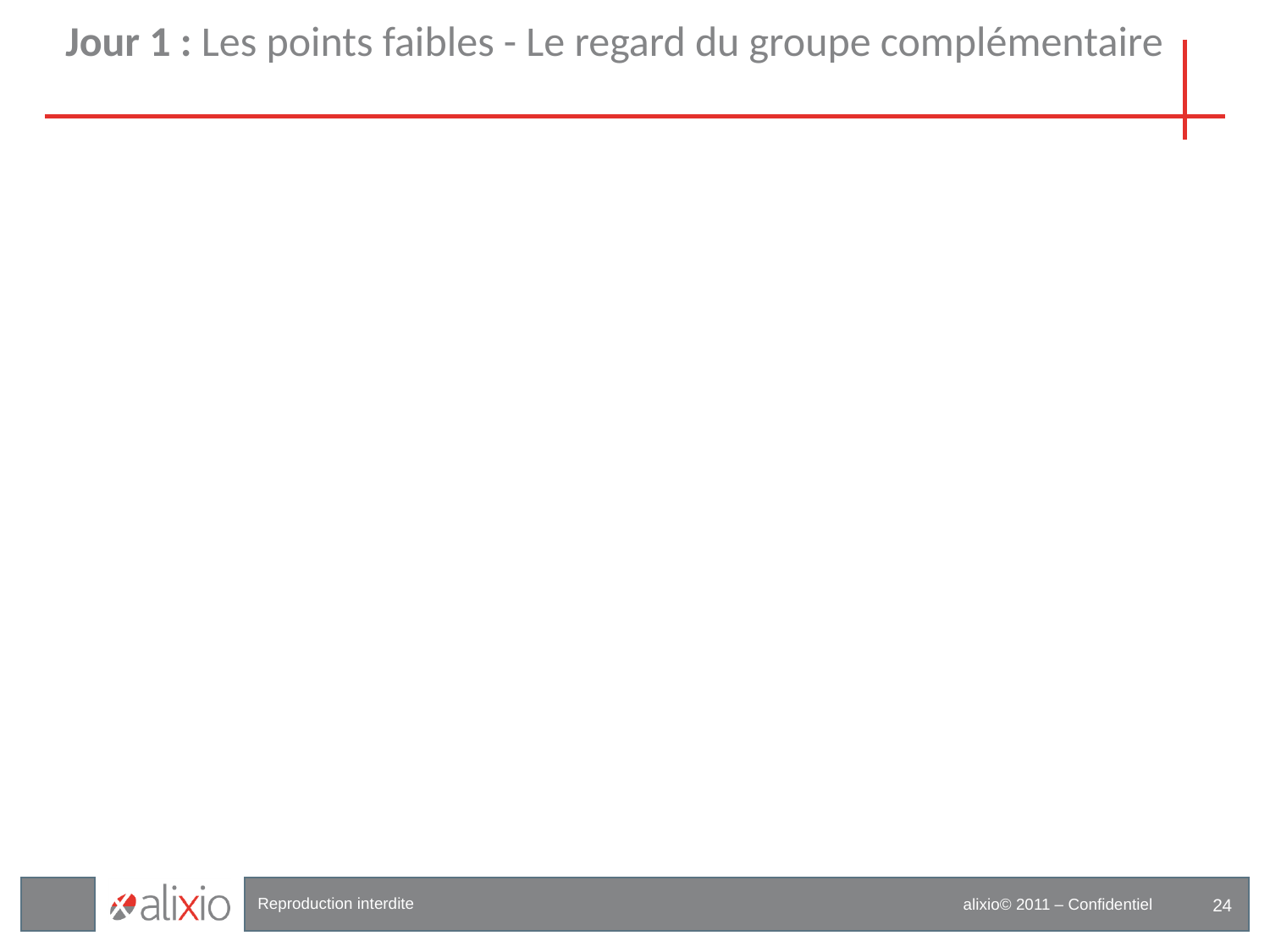

# Jour 1 : Les points faibles - Le regard du groupe complémentaire

24